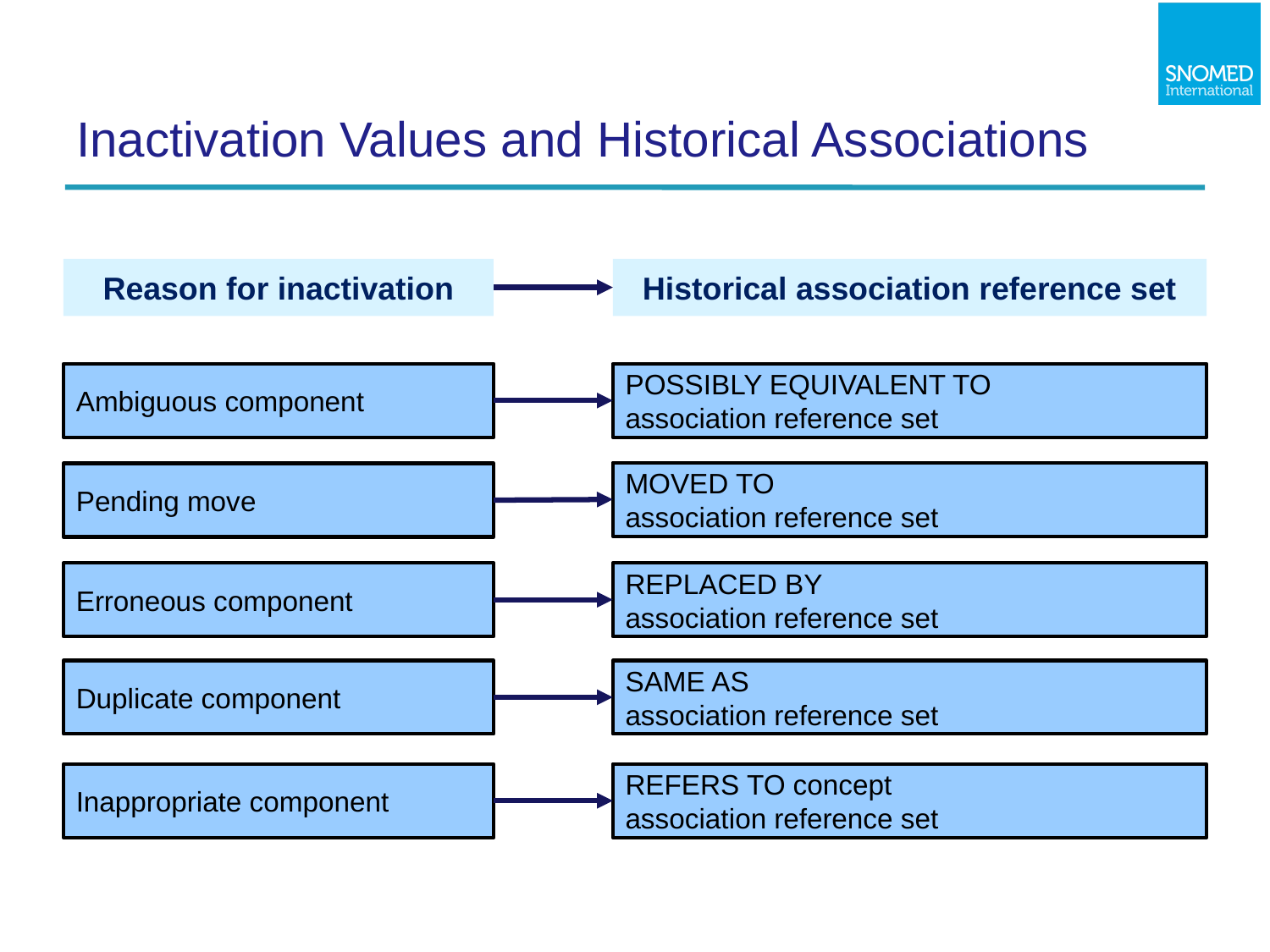

# Inactivation Values and Historical Associations
Reason for inactivation
Historical association reference set
Ambiguous component
POSSIBLY EQUIVALENT TO
association reference set
MOVED TO
association reference set
Pending move
Erroneous component
REPLACED BY
association reference set
Duplicate component
SAME AS
association reference set
Inappropriate component
REFERS TO concept
association reference set